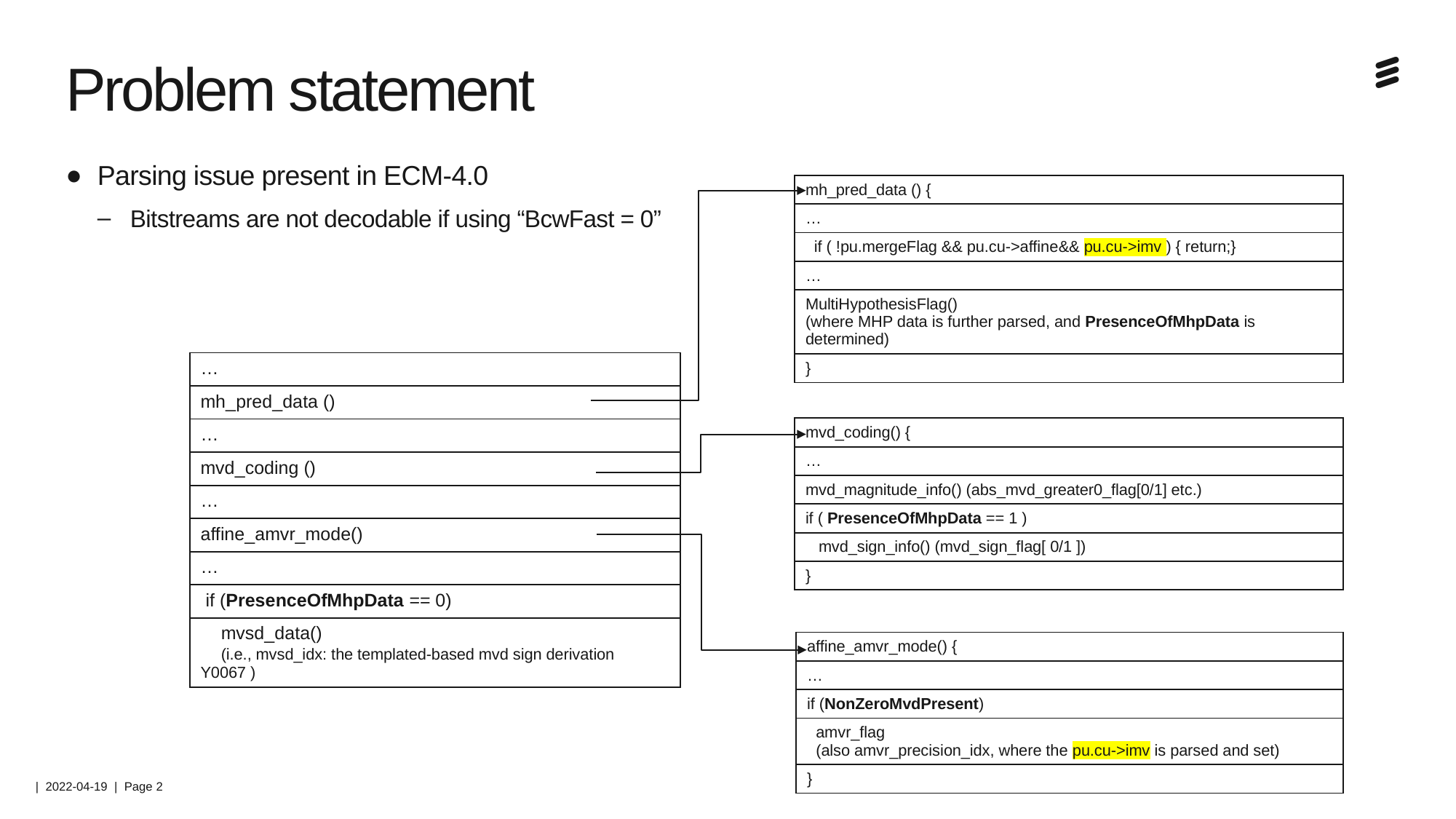

# Problem statement
Parsing issue present in ECM-4.0
Bitstreams are not decodable if using “BcwFast = 0”

| mh\_pred\_data () { |
| --- |
| … |
| if ( !pu.mergeFlag && pu.cu->affine&& pu.cu->imv ) { return;} |
| … |
| MultiHypothesisFlag() (where MHP data is further parsed, and PresenceOfMhpData is determined) |
| } |
| … |
| --- |
| mh\_pred\_data () |
| … |
| mvd\_coding () |
| … |
| affine\_amvr\_mode() |
| … |
| if (PresenceOfMhpData == 0) |
| mvsd\_data() (i.e., mvsd\_idx: the templated-based mvd sign derivation Y0067 ) |
| mvd\_coding() { |
| --- |
| … |
| mvd\_magnitude\_info() (abs\_mvd\_greater0\_flag[0/1] etc.) |
| if ( PresenceOfMhpData == 1 ) |
| mvd\_sign\_info() (mvd\_sign\_flag[ 0/1 ]) |
| } |
| affine\_amvr\_mode() { |
| --- |
| … |
| if (NonZeroMvdPresent) |
| amvr\_flag (also amvr\_precision\_idx, where the pu.cu->imv is parsed and set) |
| } |